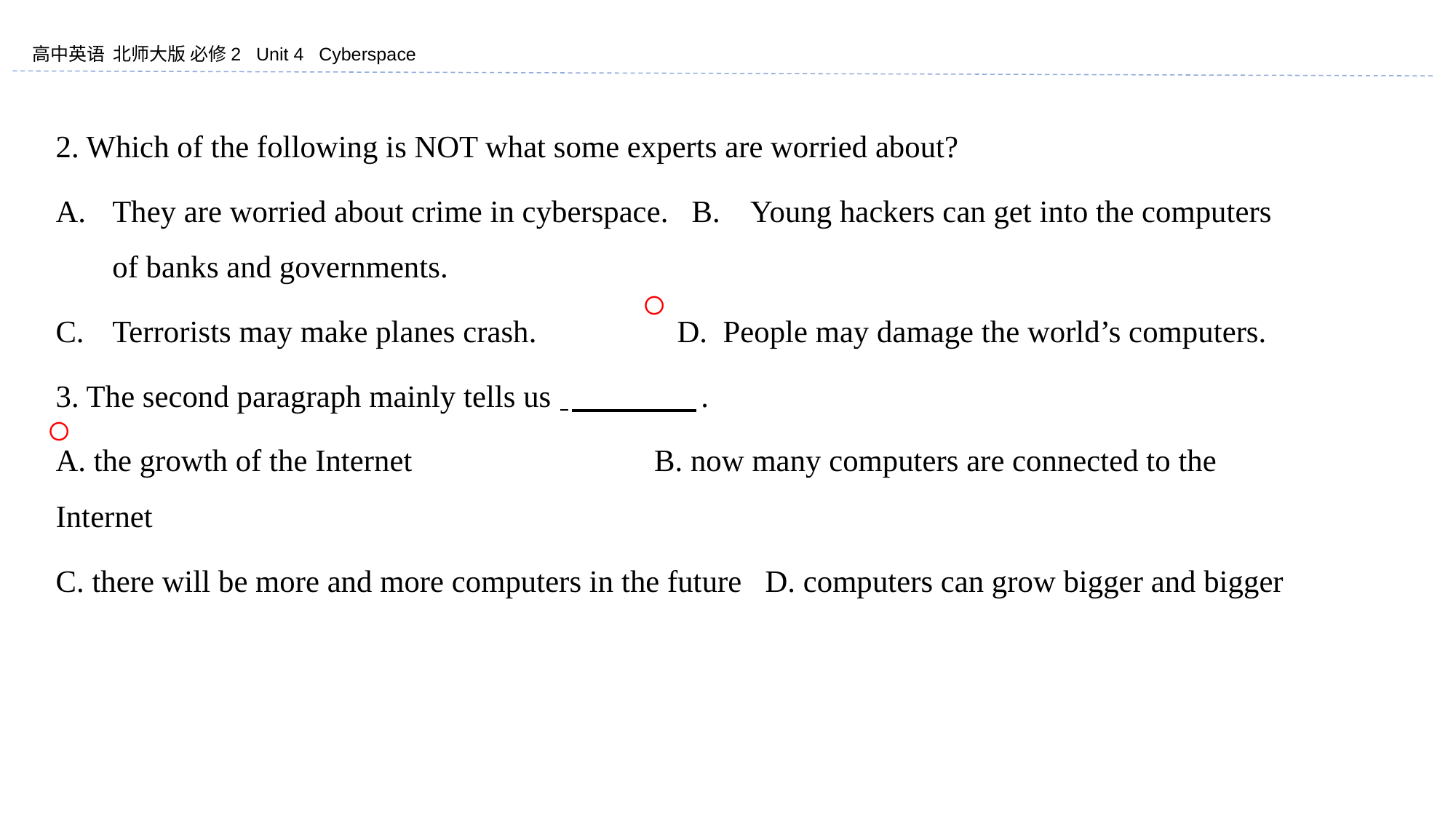

2. Which of the following is NOT what some experts are worried about?
They are worried about crime in cyberspace.   B.    Young hackers can get into the computers of banks and governments.
Terrorists may make planes crash.                  D.  People may damage the world’s computers.
3. The second paragraph mainly tells us  　　　　.
A. the growth of the Internet                               B. now many computers are connected to the Internet
C. there will be more and more computers in the future   D. computers can grow bigger and bigger

○
○